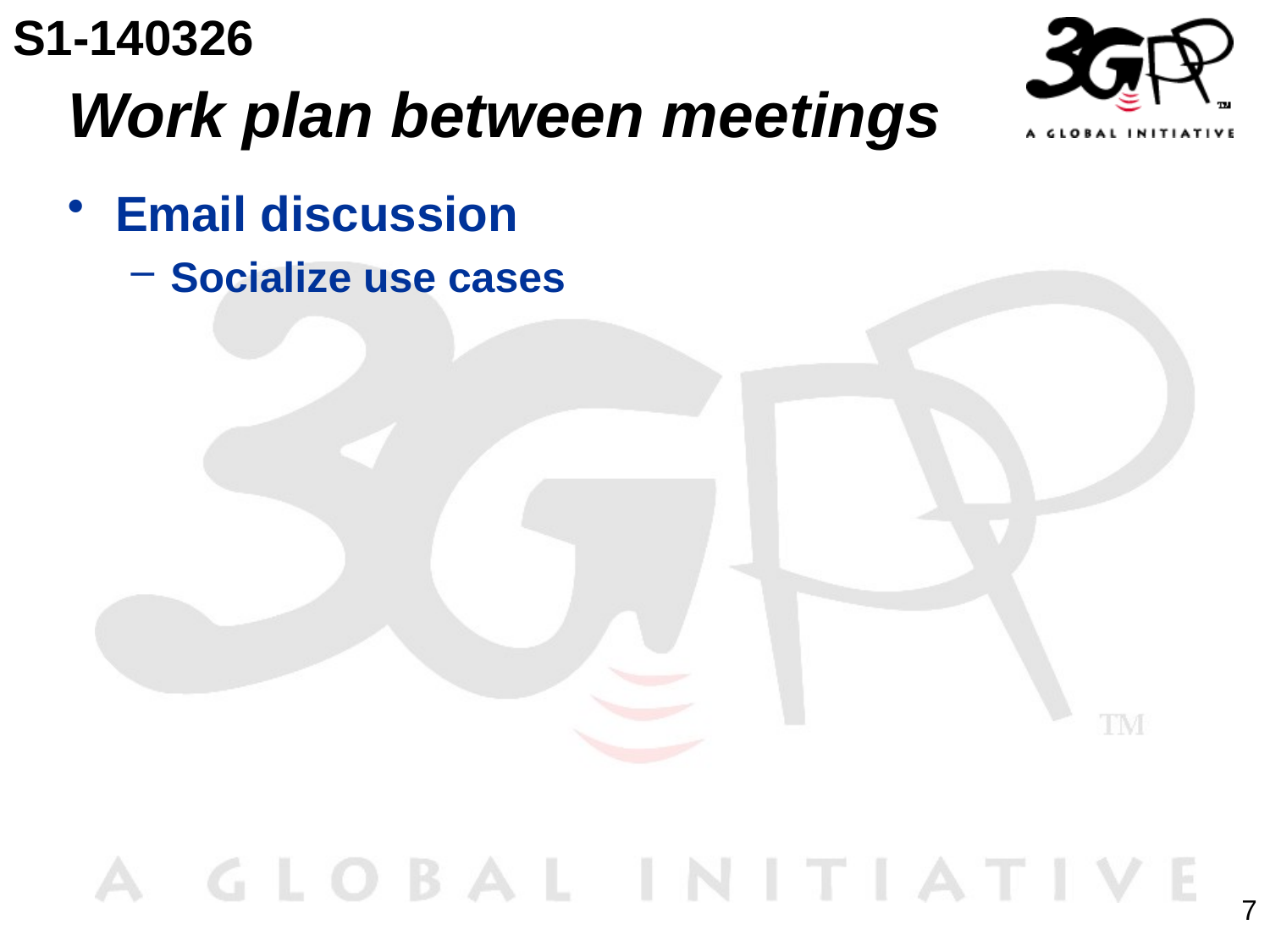

S1-140326
# Work plan between meetings
Email discussion
Socialize use cases
7